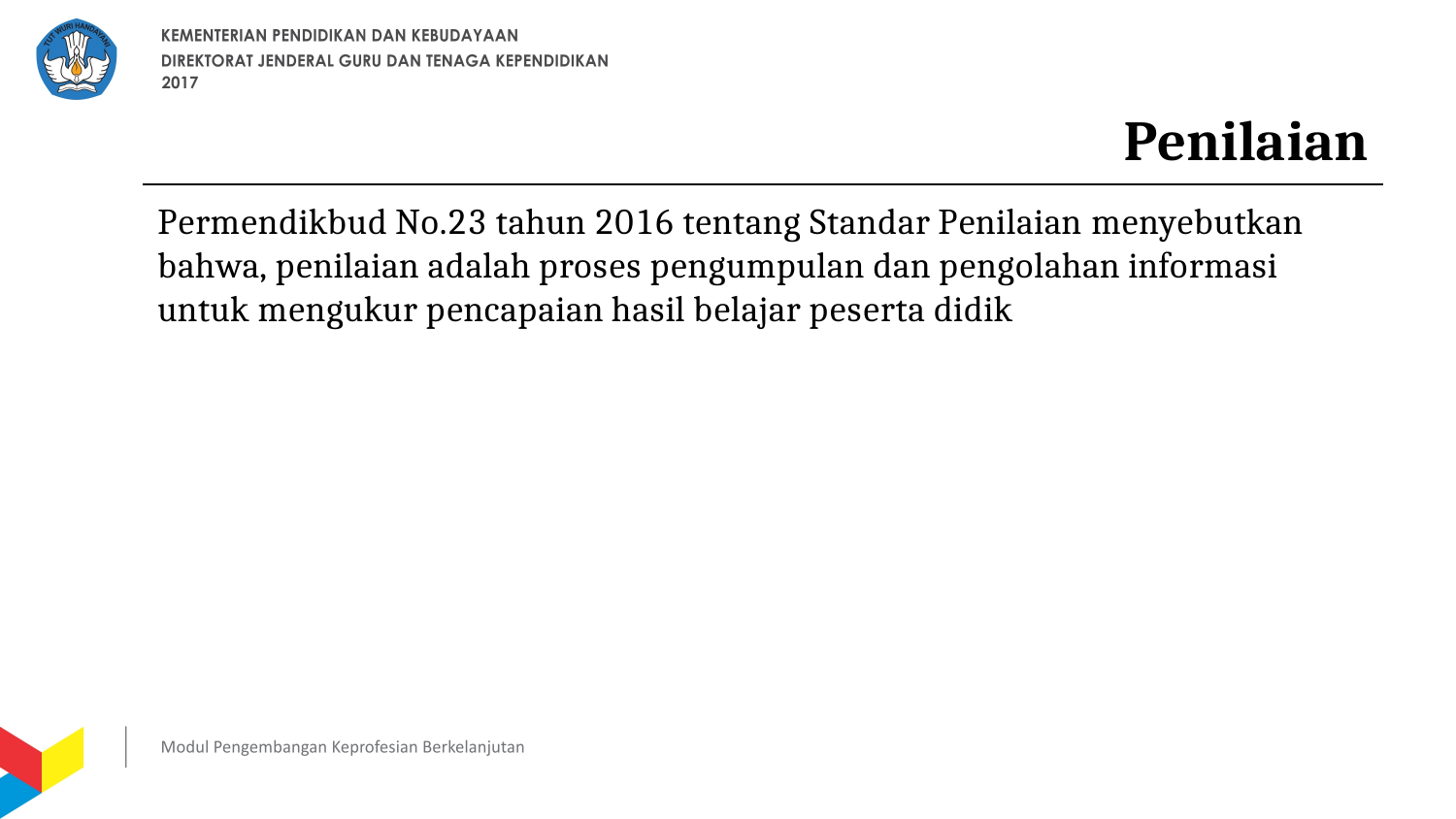

# Penilaian
Permendikbud No.23 tahun 2016 tentang Standar Penilaian menyebutkan bahwa, penilaian adalah proses pengumpulan dan pengolahan informasi untuk mengukur pencapaian hasil belajar peserta didik